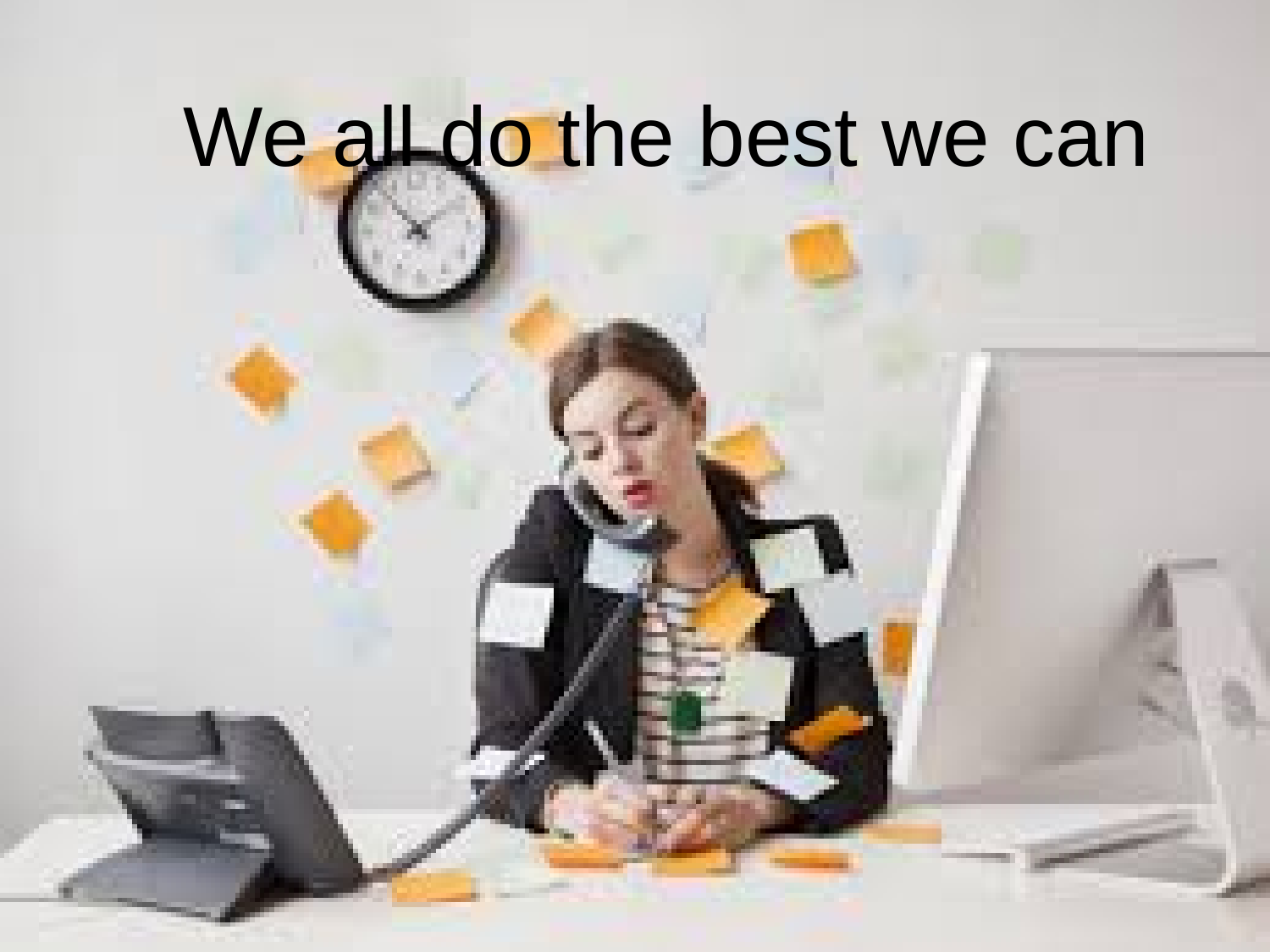

# We all do the best we can